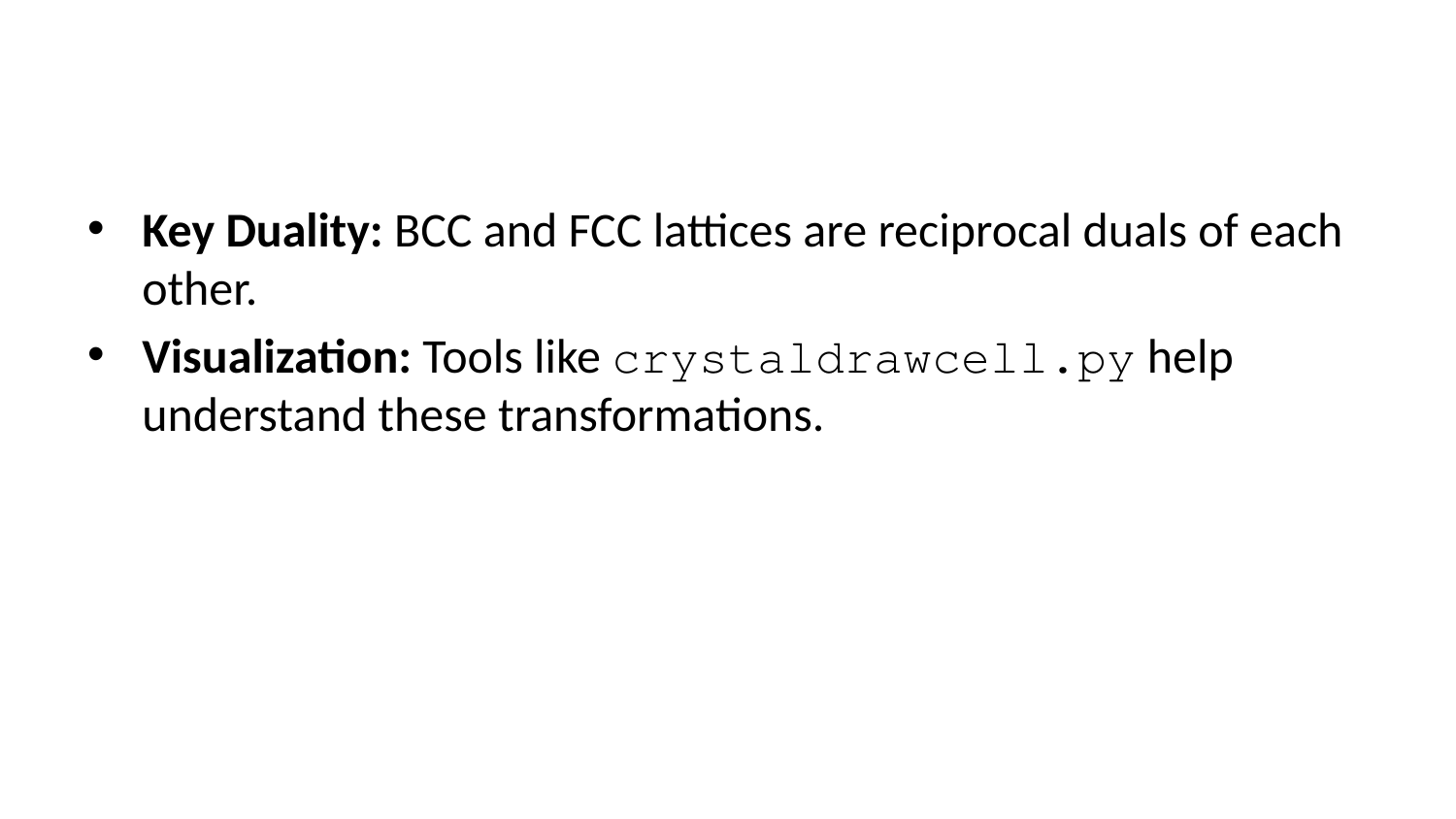

Key Duality: BCC and FCC lattices are reciprocal duals of each other.
Visualization: Tools like crystaldrawcell.py help understand these transformations.